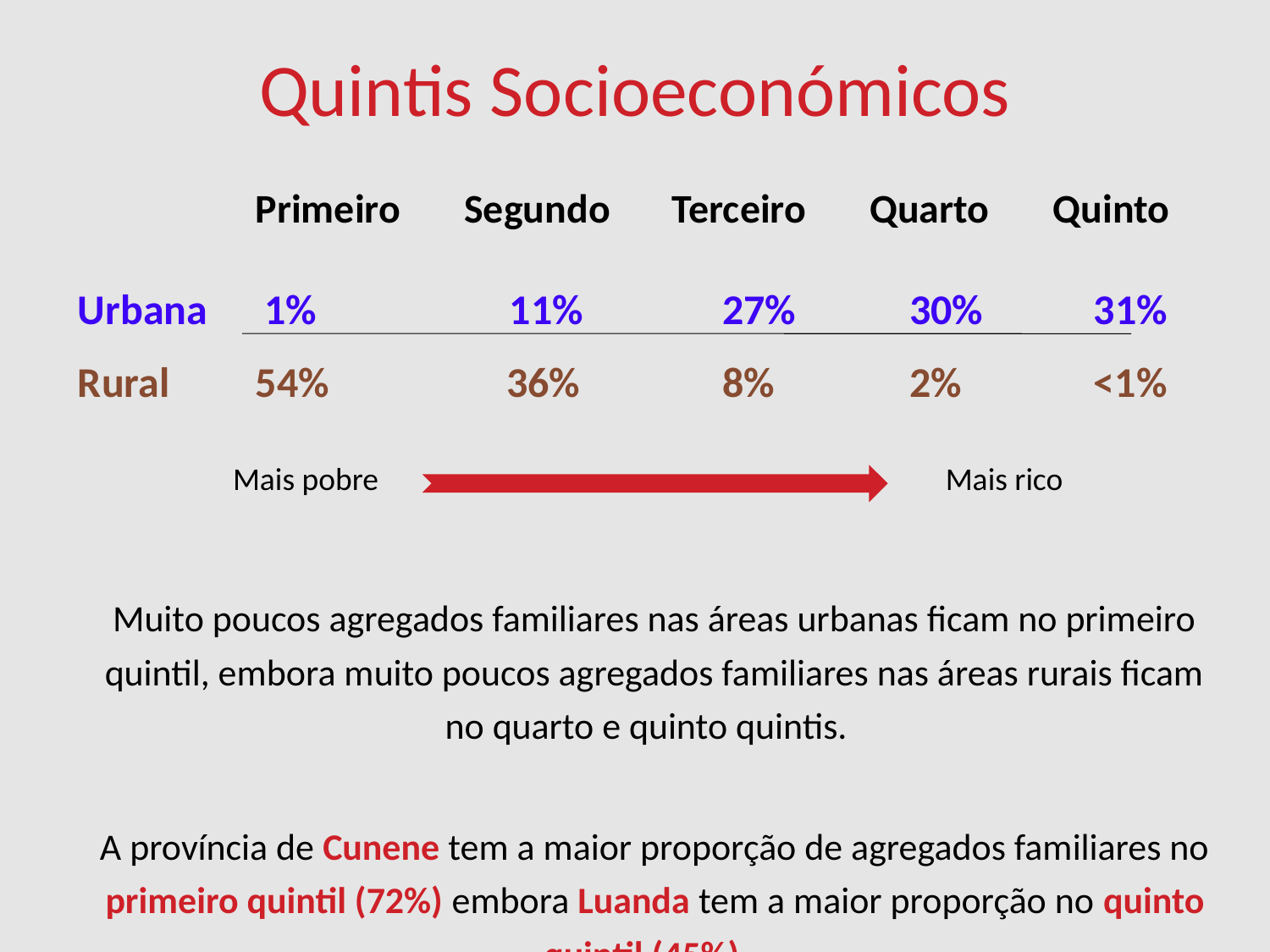

# Quintis Socioeconómicos
		  Primeiro       Segundo	      Terceiro       Quarto       Quinto

Urbana      1%	   	  11%	           27%   	    30%	          31%
Rural         54%	               36%	           8%	    2%	          <1%

Mais pobre
Mais rico

Muito poucos agregados familiares nas áreas urbanas ficam no primeiro quintil, embora muito poucos agregados familiares nas áreas rurais ficam no quarto e quinto quintis.

A província de Cunene tem a maior proporção de agregados familiares no primeiro quintil (72%) embora Luanda tem a maior proporção no quinto quintil (45%) .